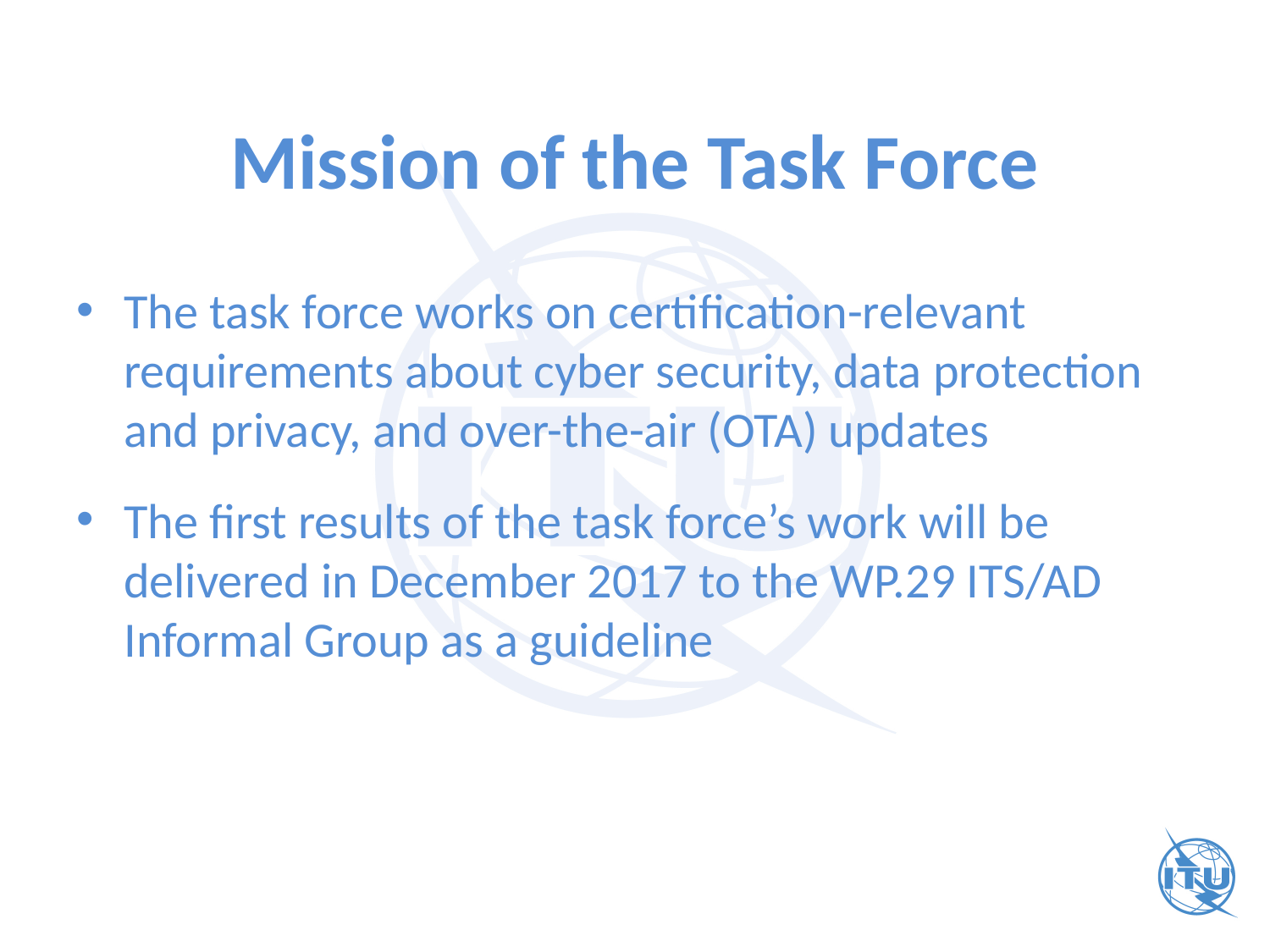

# Mission of the Task Force
The task force works on certification-relevant requirements about cyber security, data protection and privacy, and over-the-air (OTA) updates
The first results of the task force’s work will be delivered in December 2017 to the WP.29 ITS/AD Informal Group as a guideline